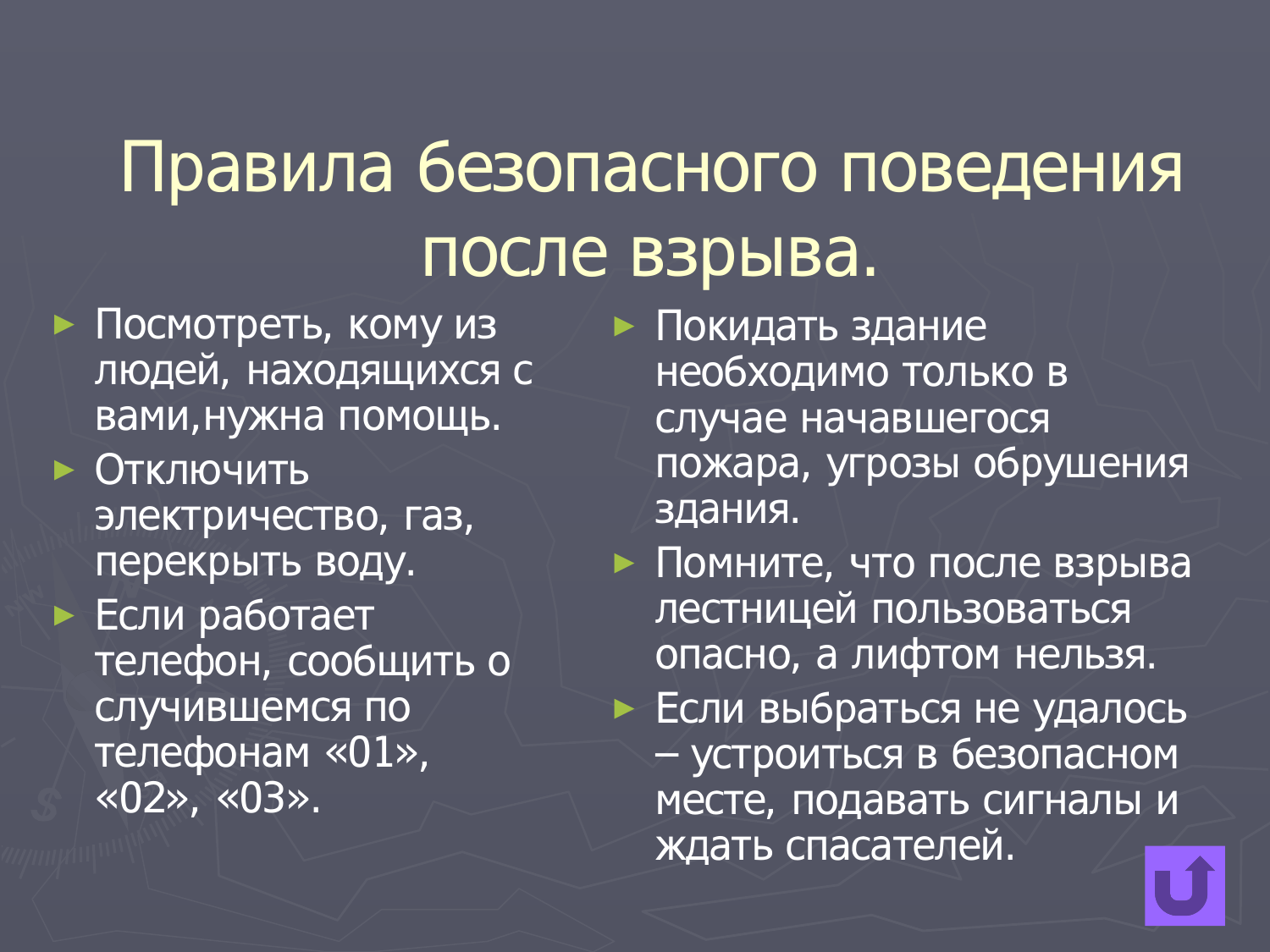

Правила безопасного поведения после взрыва.
Посмотреть, кому из людей, находящихся с вами,нужна помощь.
Отключить электричество, газ, перекрыть воду.
Если работает телефон, сообщить о случившемся по телефонам «01», «02», «03».
Покидать здание необходимо только в случае начавшегося пожара, угрозы обрушения здания.
Помните, что после взрыва  лестницей пользоваться опасно, а лифтом нельзя.
Если выбраться не удалось – устроиться в безопасном месте, подавать сигналы и  ждать спасателей.